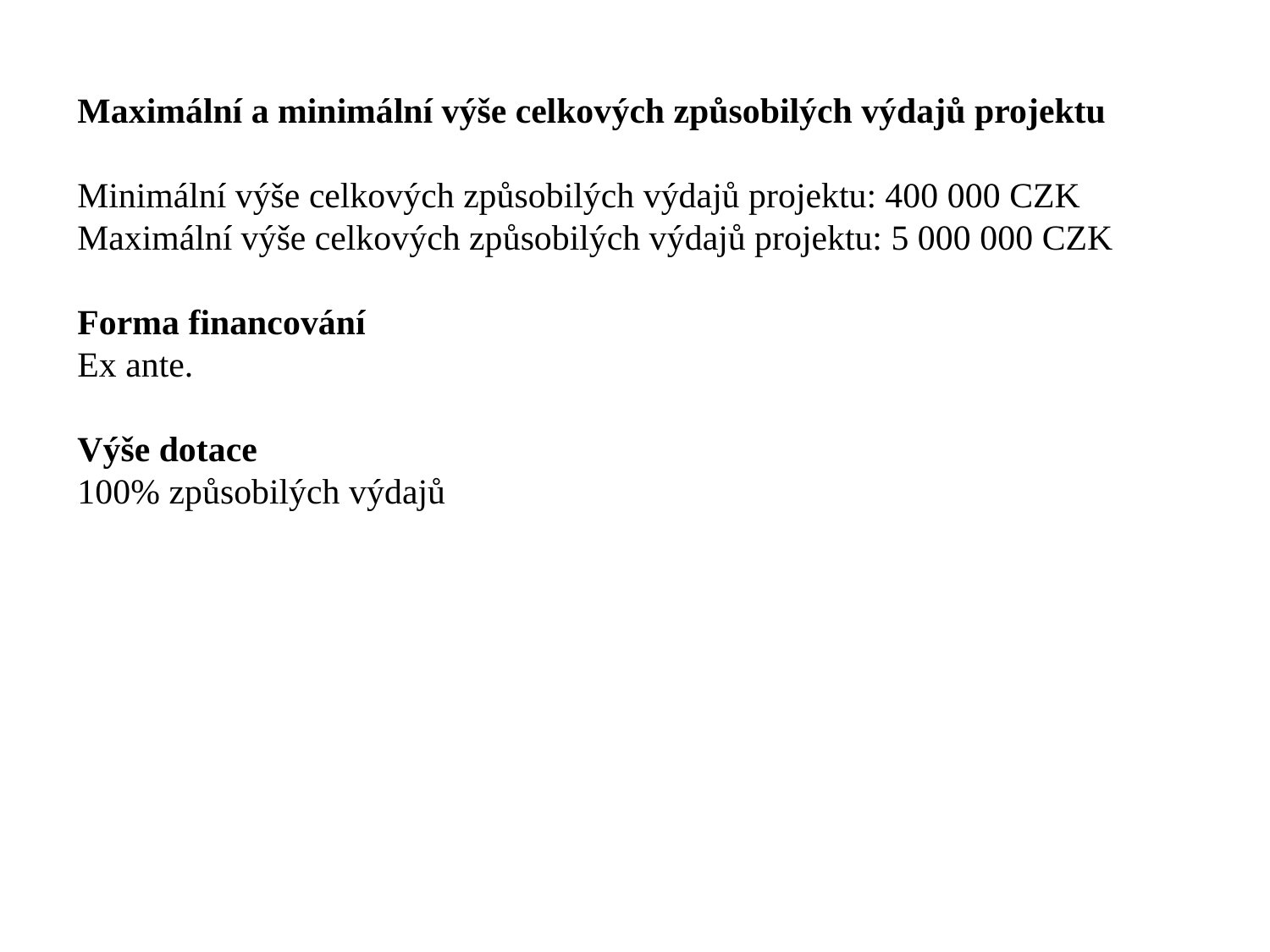

Maximální a minimální výše celkových způsobilých výdajů projektu

Minimální výše celkových způsobilých výdajů projektu: 400 000 CZK
Maximální výše celkových způsobilých výdajů projektu: 5 000 000 CZK

Forma financování
Ex ante.

Výše dotace
100% způsobilých výdajů